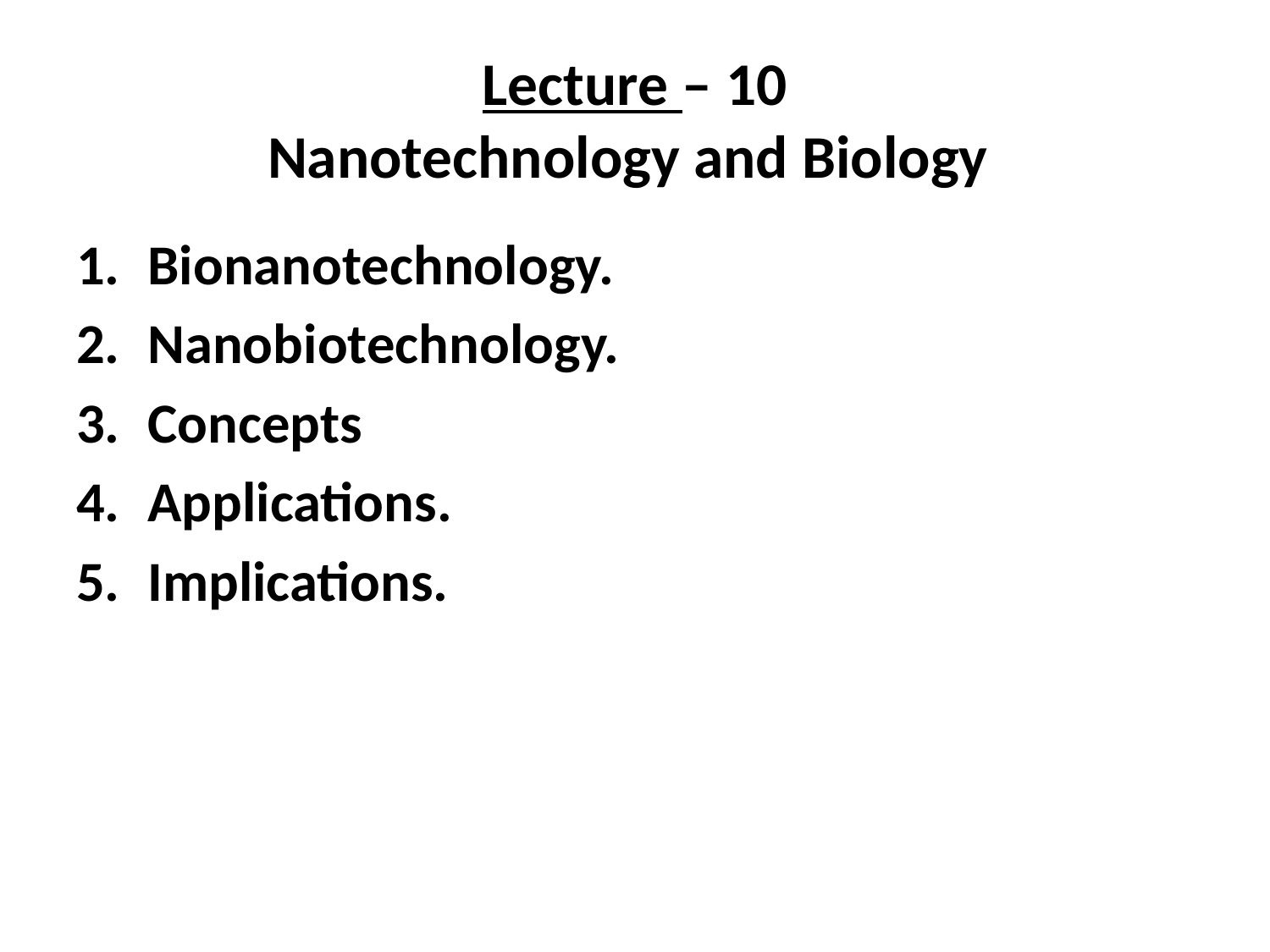

# Lecture – 10 Nanotechnology and Biology
Bionanotechnology.
Nanobiotechnology.
Concepts
Applications.
Implications.